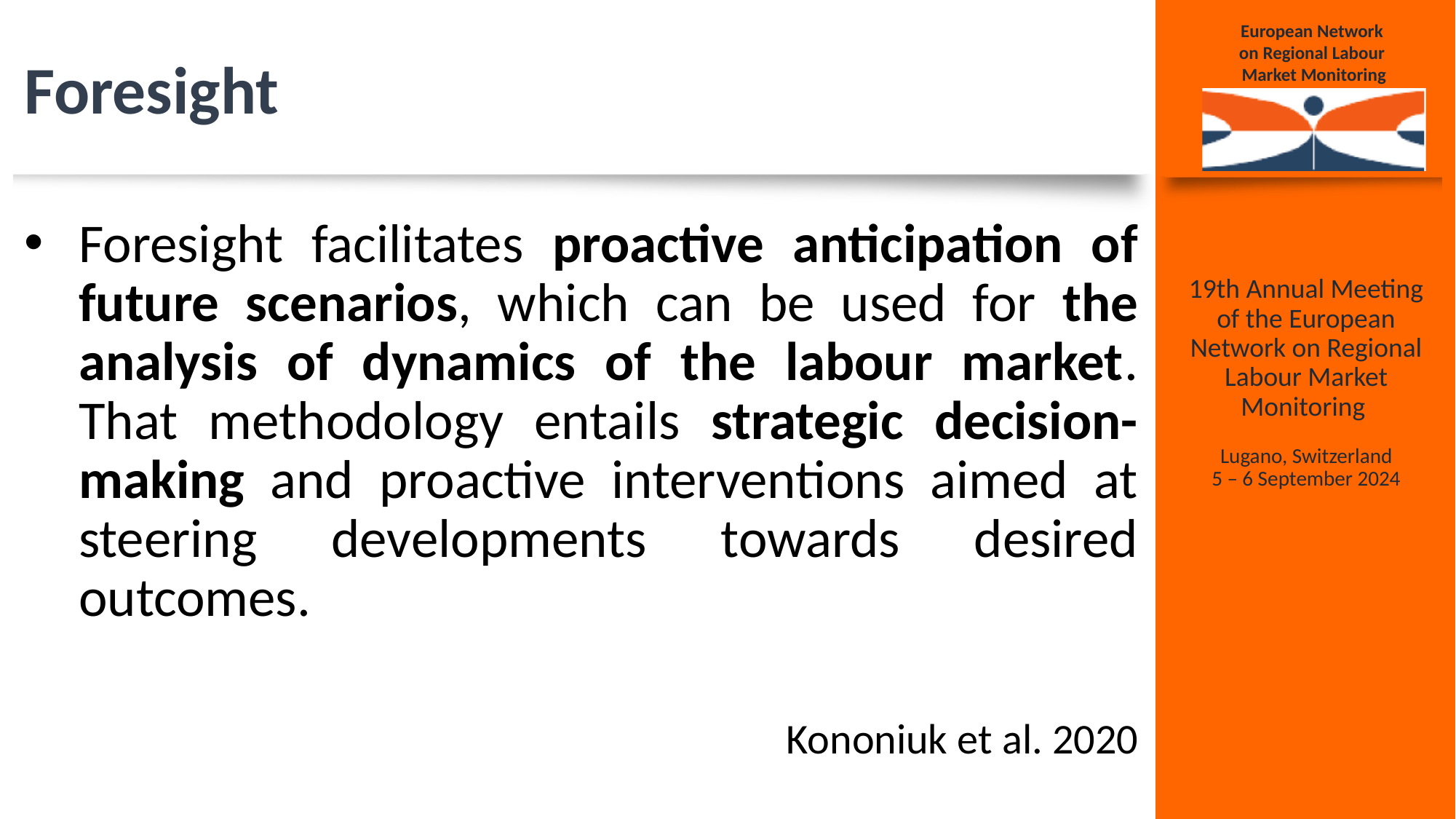

# Foresight
Foresight facilitates proactive anticipation of future scenarios, which can be used for the analysis of dynamics of the labour market. That methodology entails strategic decision-making and proactive interventions aimed at steering developments towards desired outcomes.

Kononiuk et al. 2020